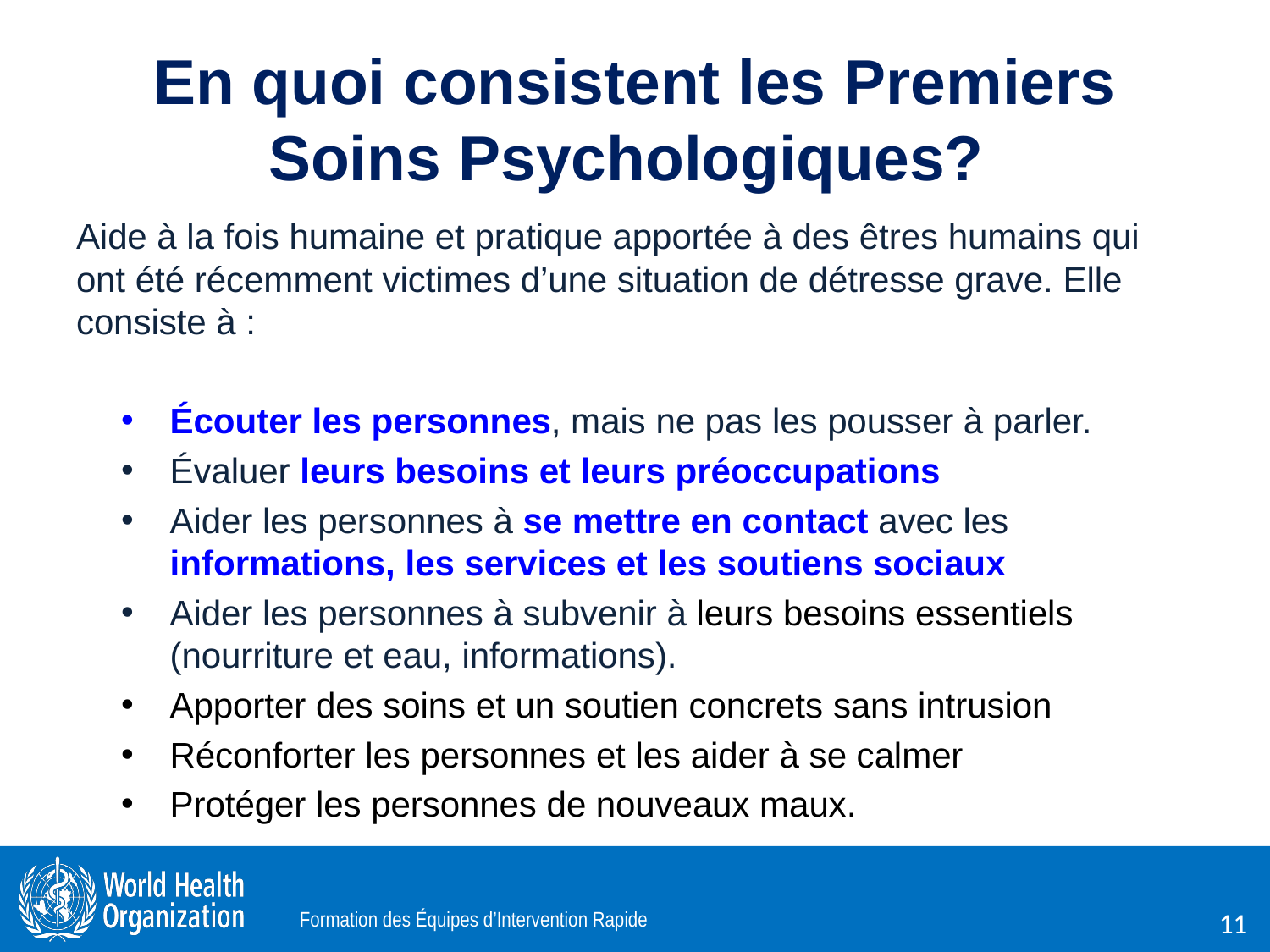

# En quoi consistent les Premiers Soins Psychologiques?
Aide à la fois humaine et pratique apportée à des êtres humains qui ont été récemment victimes d’une situation de détresse grave. Elle consiste à :

Écouter les personnes, mais ne pas les pousser à parler.
Évaluer leurs besoins et leurs préoccupations
Aider les personnes à se mettre en contact avec les informations, les services et les soutiens sociaux
Aider les personnes à subvenir à leurs besoins essentiels (nourriture et eau, informations).
Apporter des soins et un soutien concrets sans intrusion
Réconforter les personnes et les aider à se calmer
Protéger les personnes de nouveaux maux.